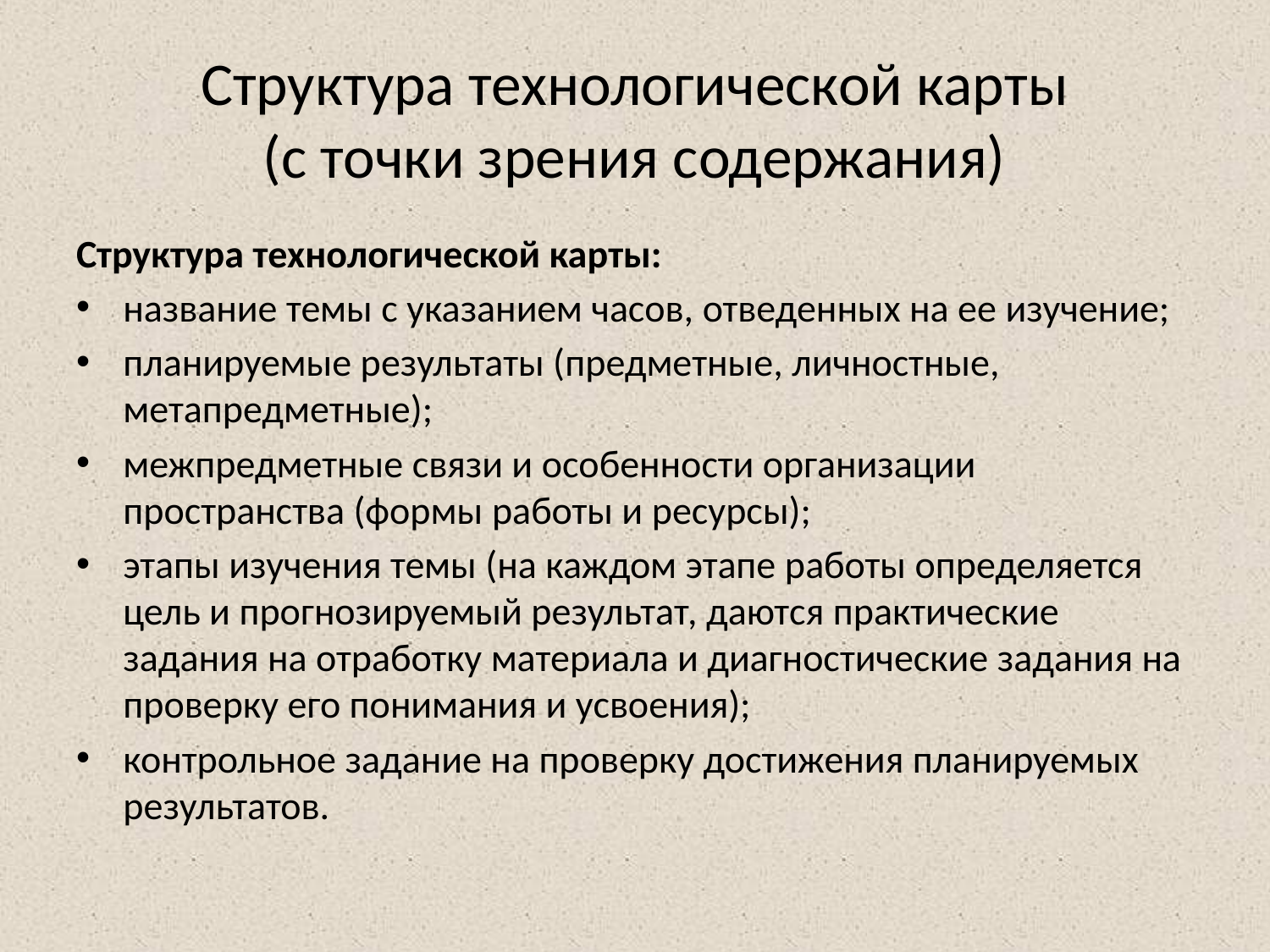

# Структура технологической карты (с точки зрения содержания)
Структура технологической карты:
название темы с указанием часов, отведенных на ее изучение;
планируемые результаты (предметные, личностные, метапредметные);
межпредметные связи и особенности организации пространства (формы работы и ресурсы);
этапы изучения темы (на каждом этапе работы определяется цель и прогнозируемый результат, даются практические задания на отработку материала и диагностические задания на проверку его понимания и усвоения);
контрольное задание на проверку достижения планируемых результатов.